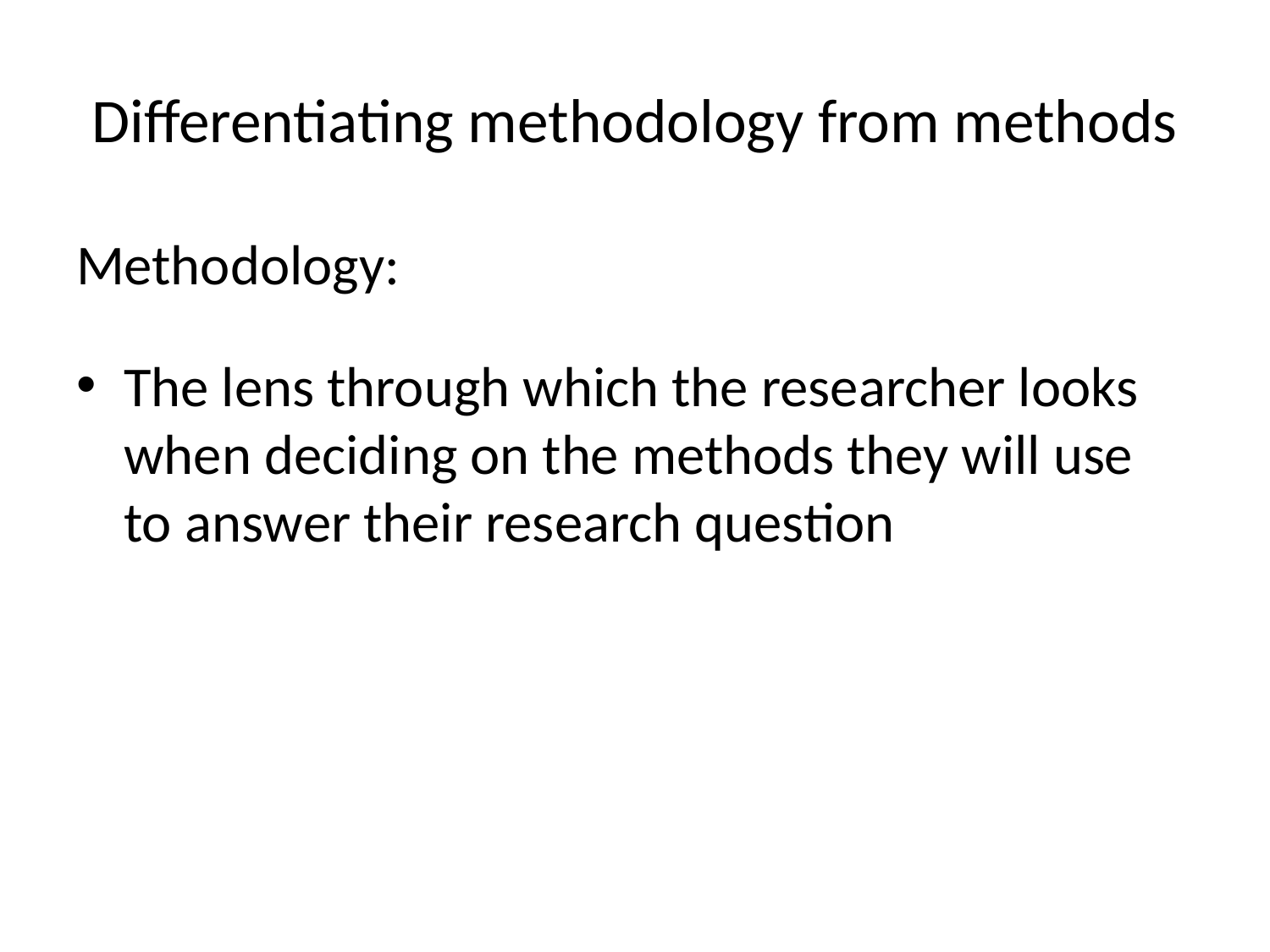

# Differentiating methodology from methods
Methodology:
The lens through which the researcher looks when deciding on the methods they will use to answer their research question